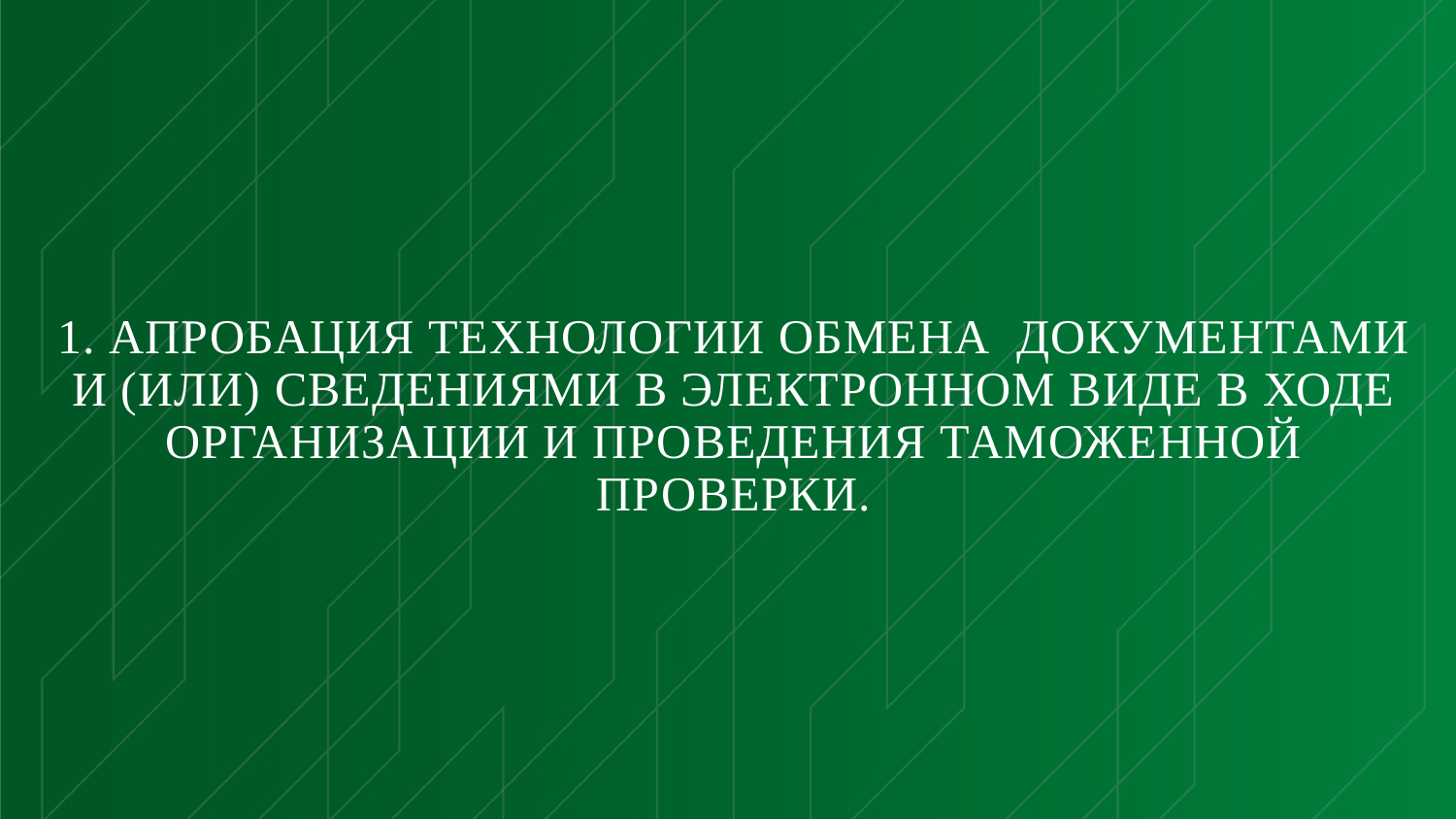

# 1. Апробация Технологии обмена  документами и (или) сведениями в электронном виде в ходе организации и проведения таможенной проверки.